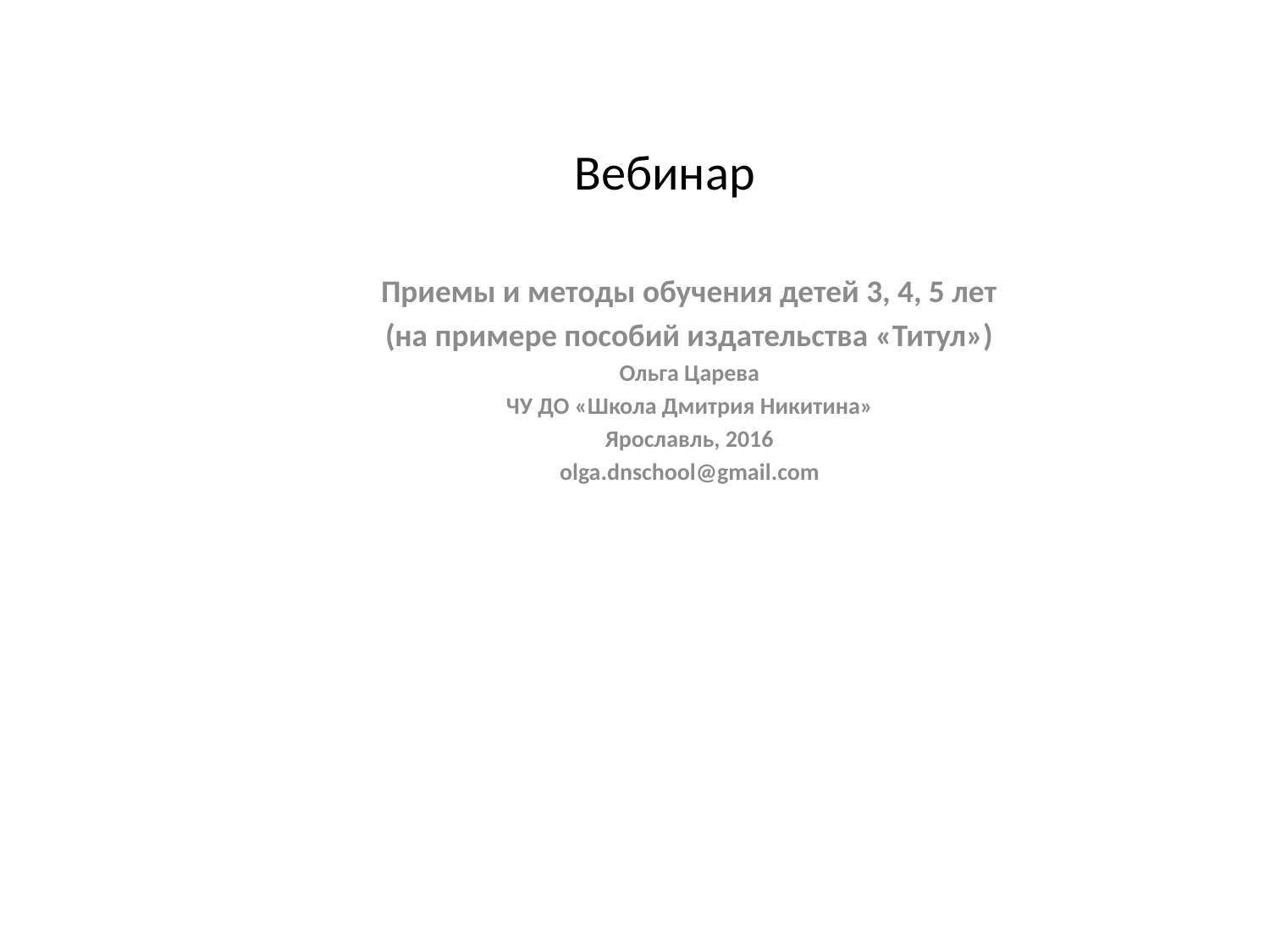

# Вебинар

Приемы и методы обучения детей 3, 4, 5 лет
(на примере пособий издательства «Титул»)
Ольга Царева
ЧУ ДО «Школа Дмитрия Никитина»
Ярославль, 2016
olga.dnschool@gmail.com